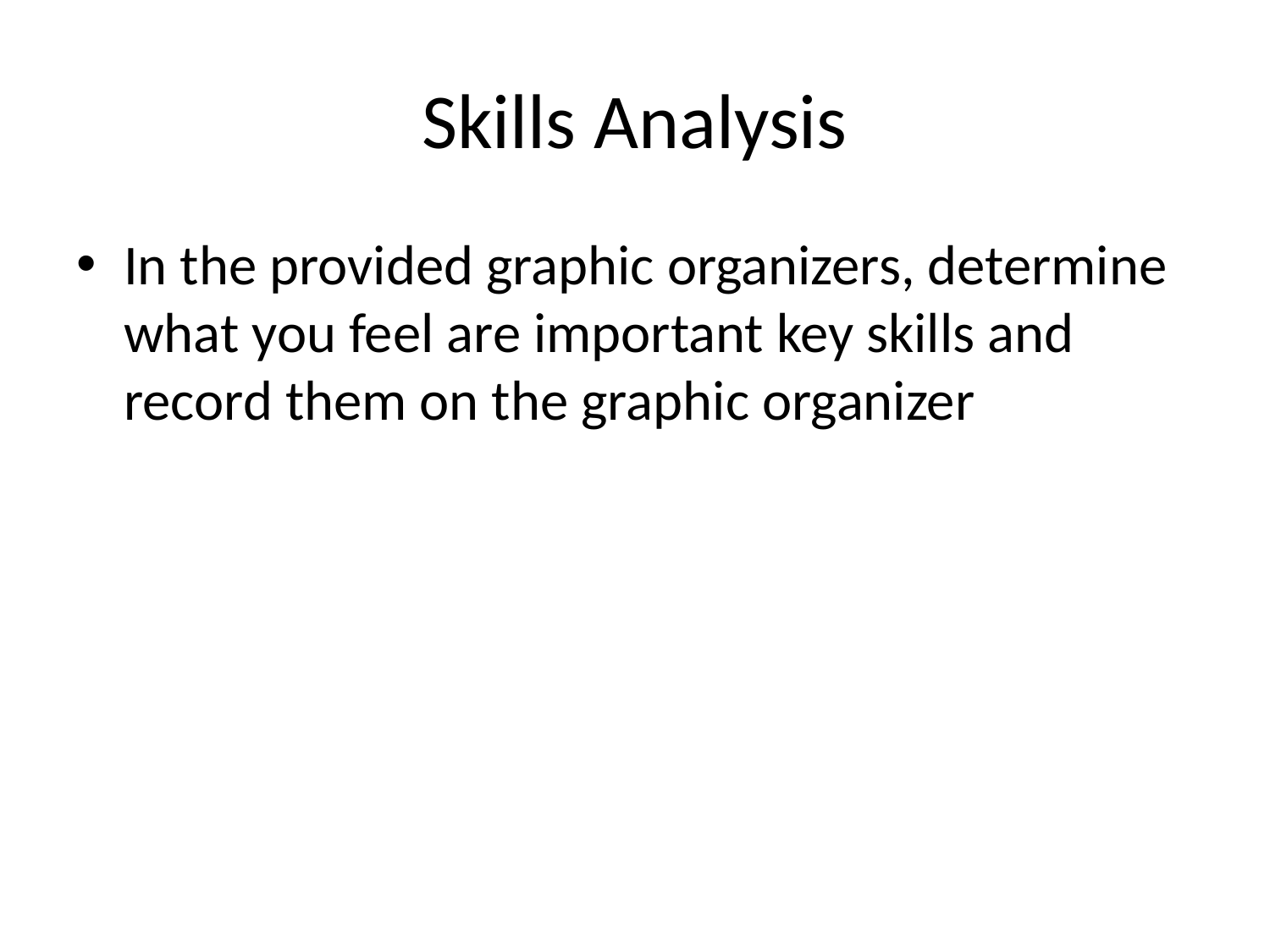

# Skills Analysis
In the provided graphic organizers, determine what you feel are important key skills and record them on the graphic organizer